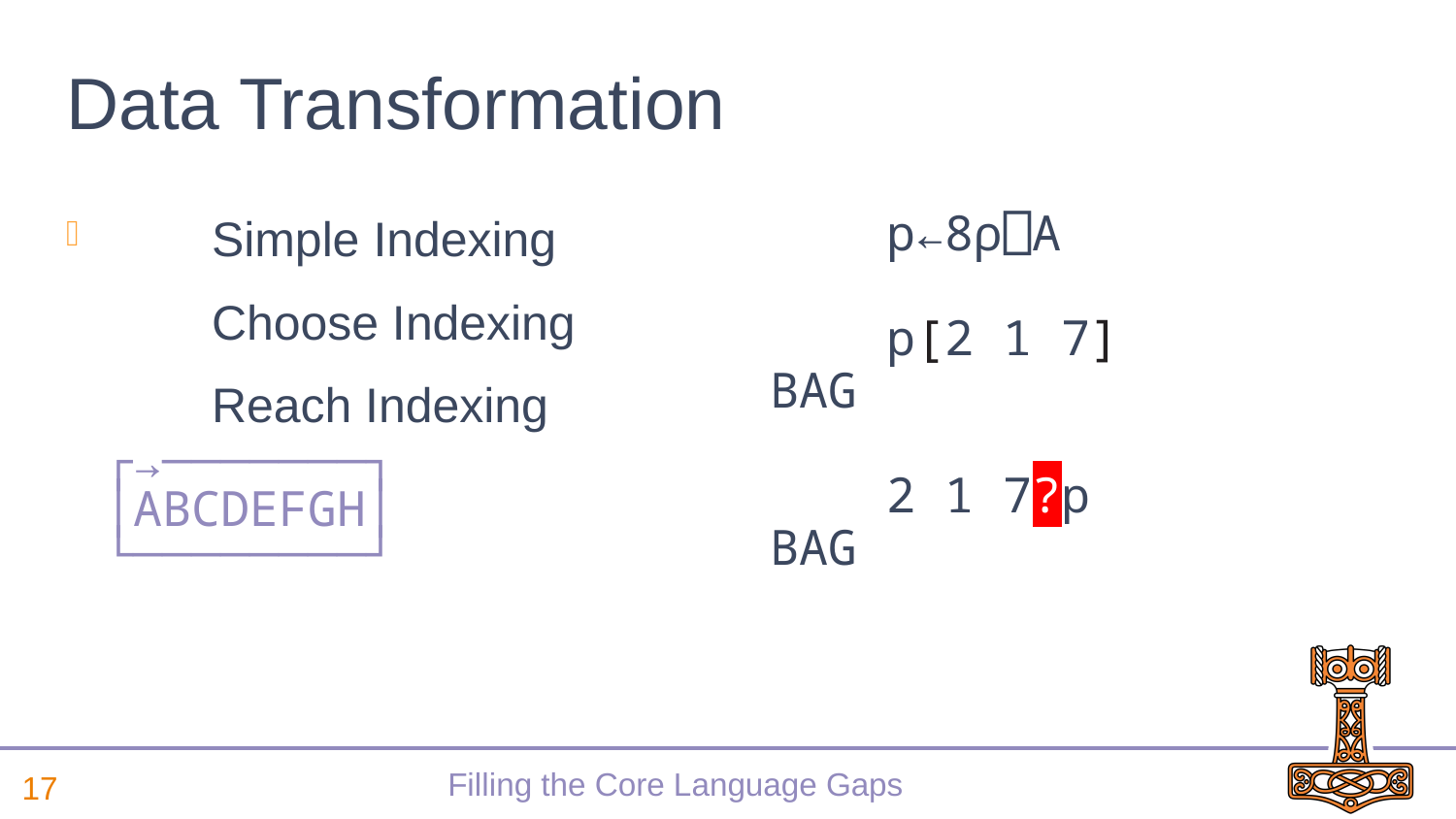

# Data Transformation
	Simple Indexing
	Choose Indexing
	Reach Indexing

    p←8⍴⎕A

    p[2 1 7]
BAG

    2 1 7?p
BAG
┌→───────┐
│ABCDEFGH│
└────────┘